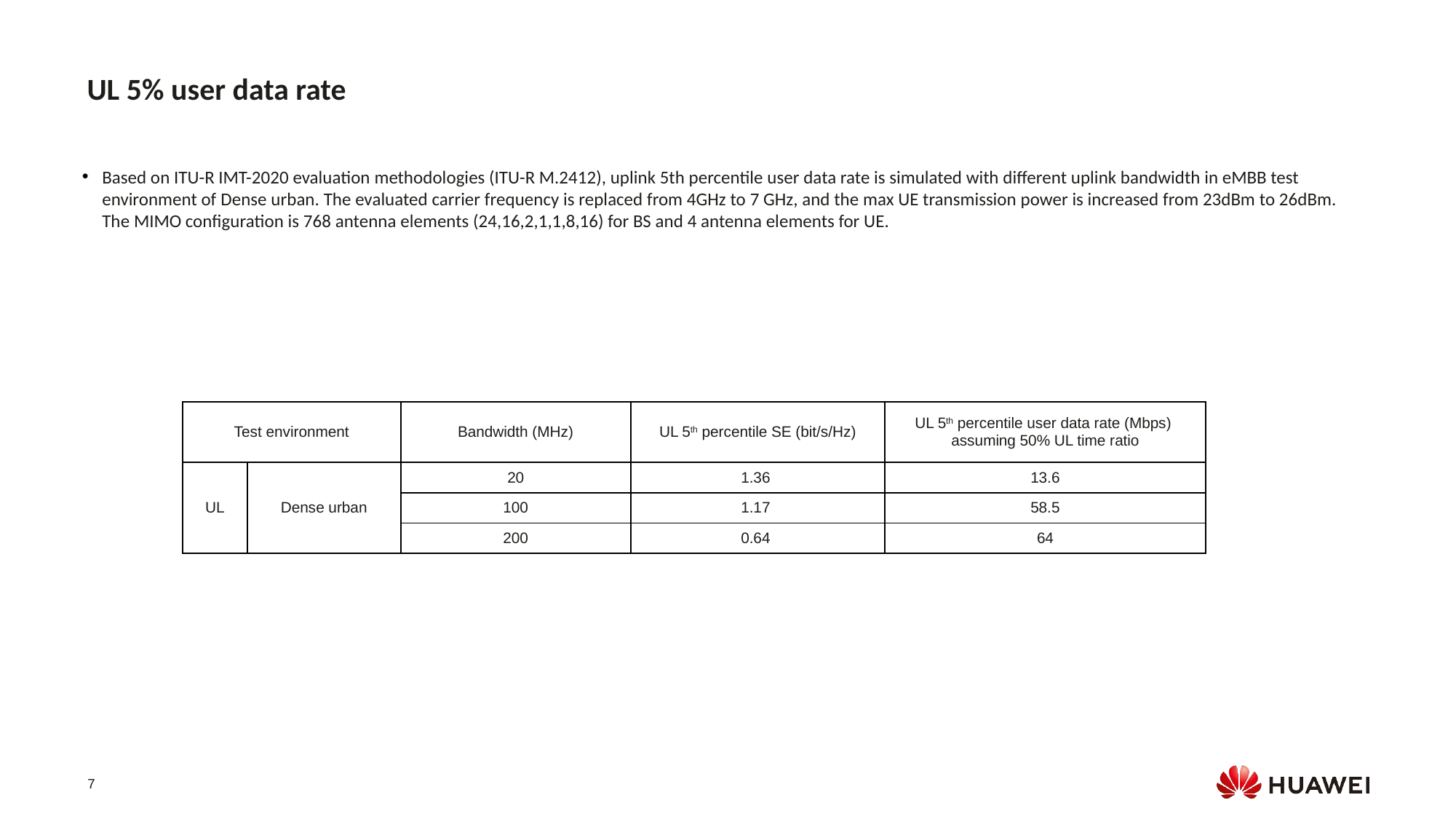

UL 5% user data rate
Based on ITU-R IMT-2020 evaluation methodologies (ITU-R M.2412), uplink 5th percentile user data rate is simulated with different uplink bandwidth in eMBB test environment of Dense urban. The evaluated carrier frequency is replaced from 4GHz to 7 GHz, and the max UE transmission power is increased from 23dBm to 26dBm. The MIMO configuration is 768 antenna elements (24,16,2,1,1,8,16) for BS and 4 antenna elements for UE.
| Test environment |  | Bandwidth (MHz) | UL 5th percentile SE (bit/s/Hz) | UL 5th percentile user data rate (Mbps) assuming 50% UL time ratio |
| --- | --- | --- | --- | --- |
| UL | Dense urban | 20 | 1.36 | 13.6 |
|  |  | 100 | 1.17 | 58.5 |
|  |  | 200 | 0.64 | 64 |